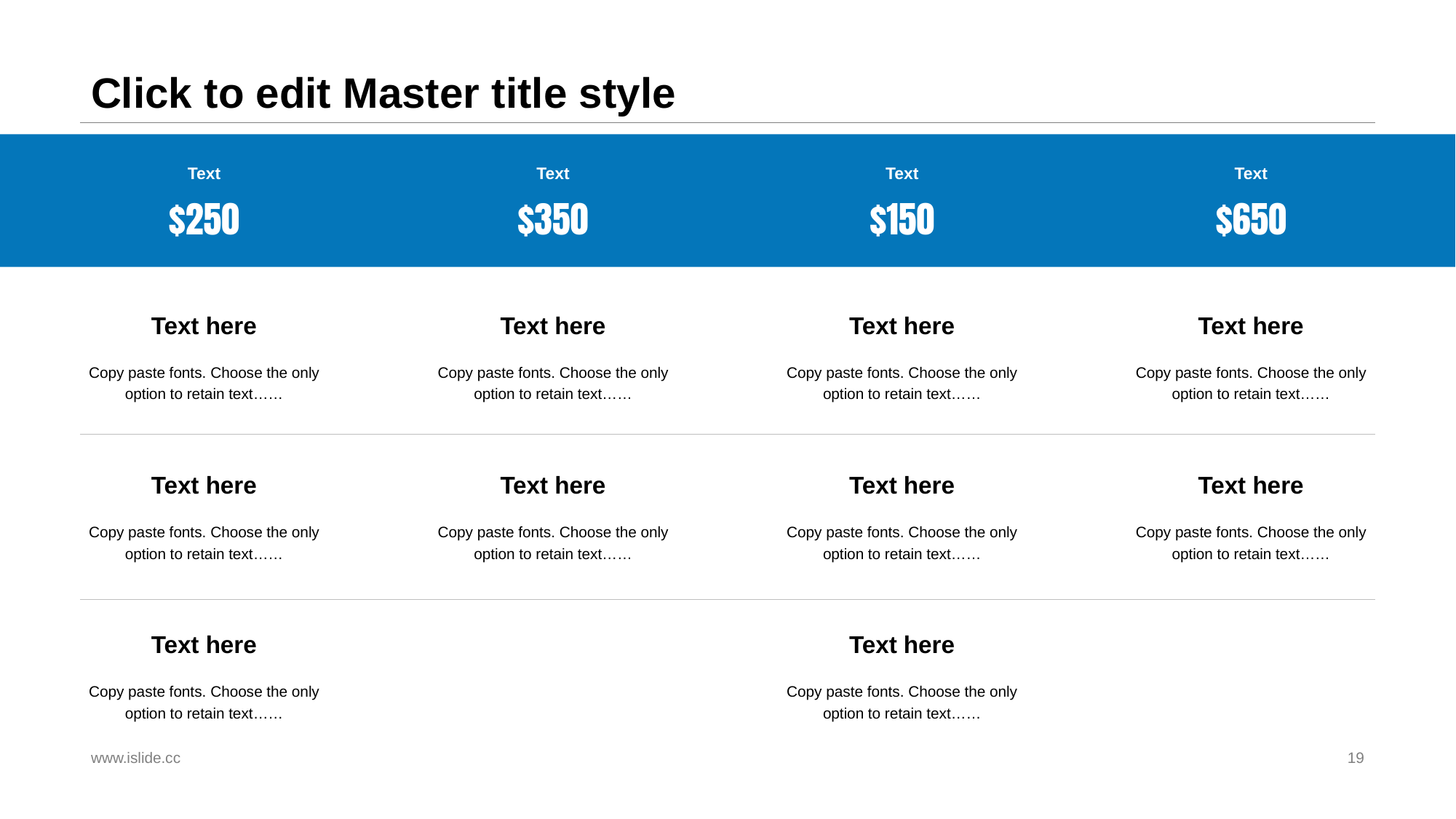

# Click to edit Master title style

Text
$250
Text here
Copy paste fonts. Choose the only option to retain text……
Text here
Copy paste fonts. Choose the only option to retain text……
Text here
Copy paste fonts. Choose the only option to retain text……
Text
$350
Text here
Copy paste fonts. Choose the only option to retain text……
Text here
Copy paste fonts. Choose the only option to retain text……
Text
$150
Text here
Copy paste fonts. Choose the only option to retain text……
Text here
Copy paste fonts. Choose the only option to retain text……
Text here
Copy paste fonts. Choose the only option to retain text……
Text
$650
Text here
Copy paste fonts. Choose the only option to retain text……
Text here
Copy paste fonts. Choose the only option to retain text……
www.islide.cc
19